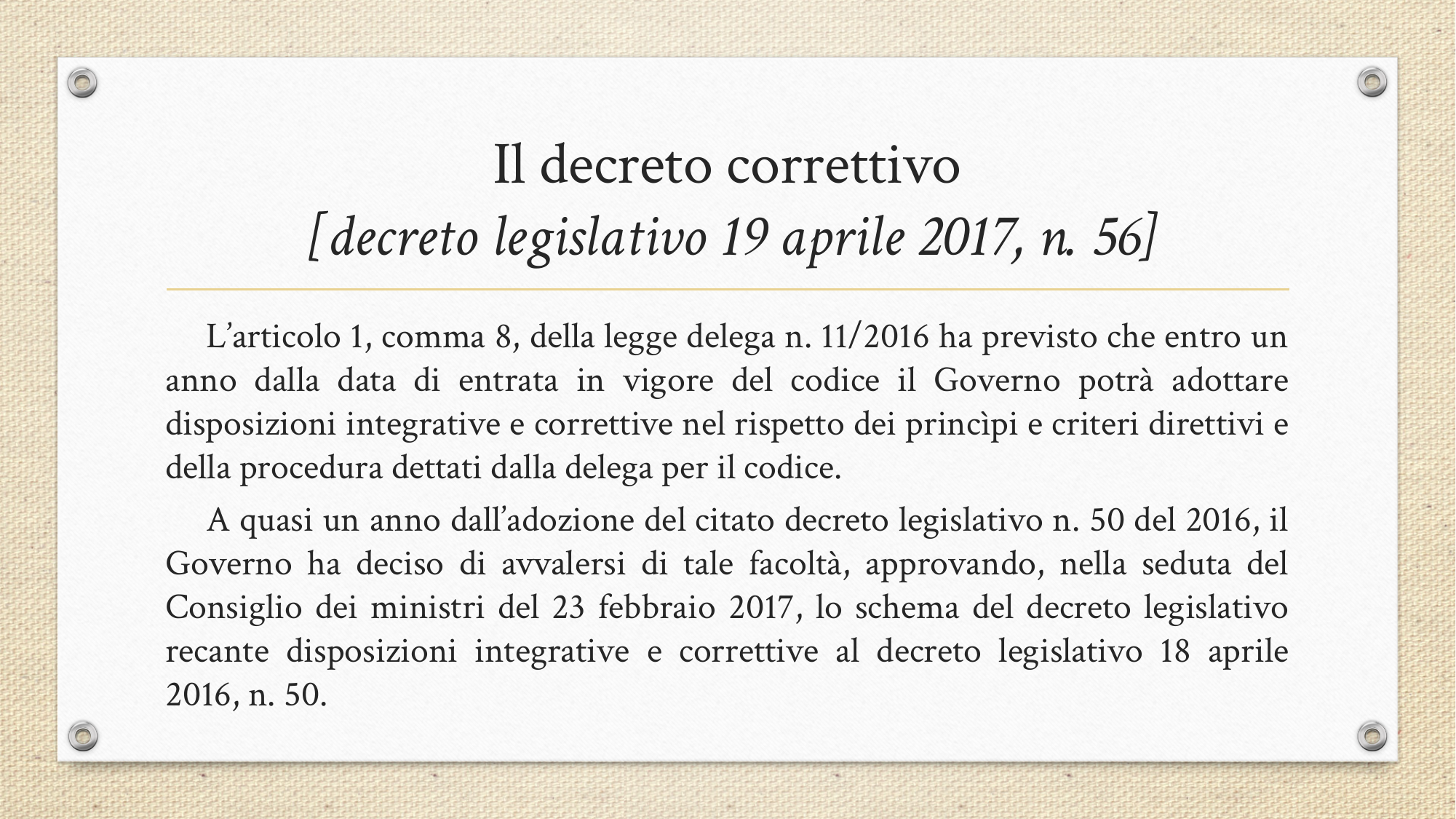

# Il decreto correttivo [decreto legislativo 19 aprile 2017, n. 56]
L’articolo 1, comma 8, della legge delega n. 11/2016 ha previsto che entro un anno dalla data di entrata in vigore del codice il Governo potrà adottare disposizioni integrative e correttive nel rispetto dei princìpi e criteri direttivi e della procedura dettati dalla delega per il codice.
A quasi un anno dall’adozione del citato decreto legislativo n. 50 del 2016, il Governo ha deciso di avvalersi di tale facoltà, approvando, nella seduta del Consiglio dei ministri del 23 febbraio 2017, lo schema del decreto legislativo recante disposizioni integrative e correttive al decreto legislativo 18 aprile 2016, n. 50.